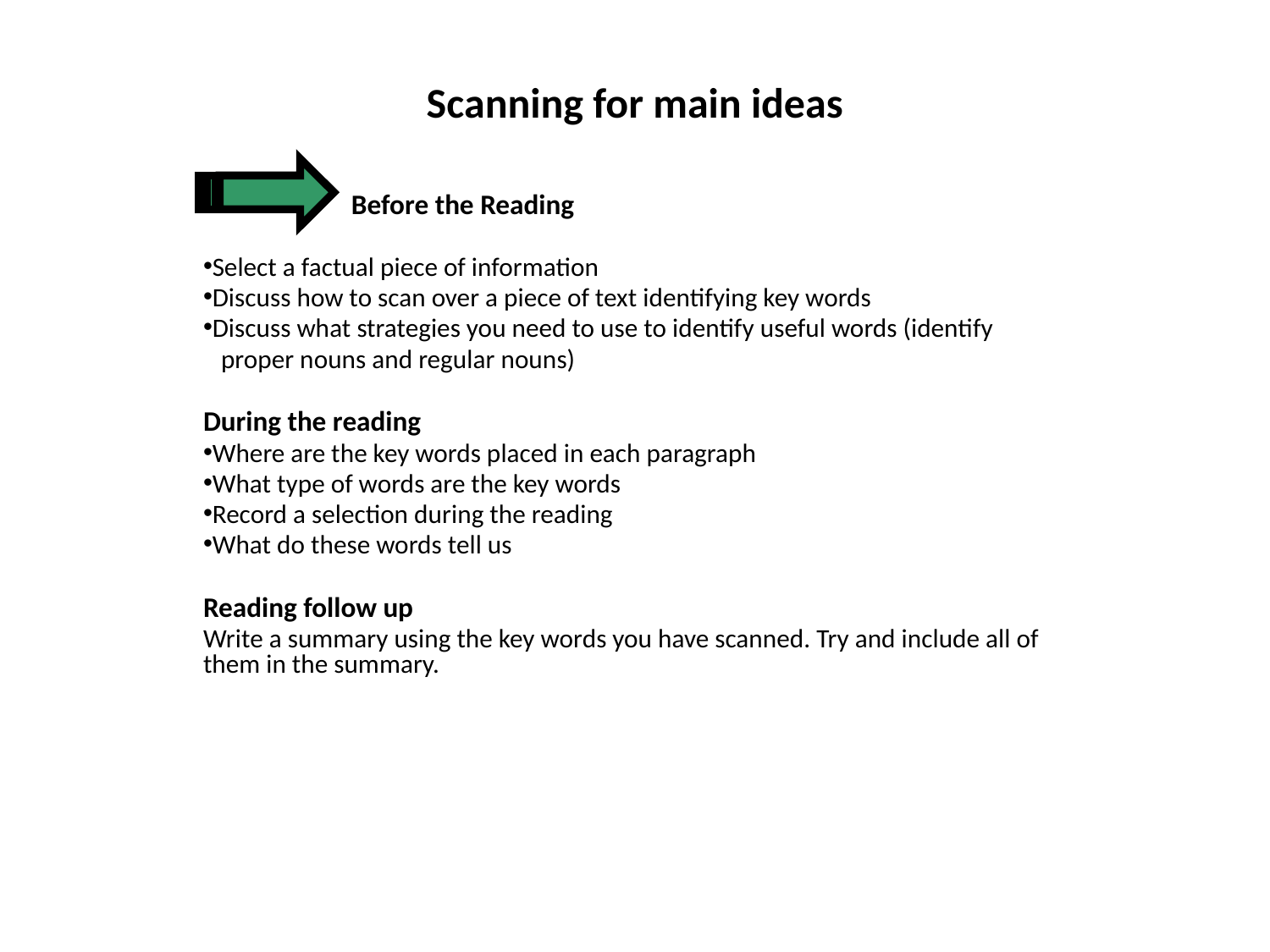

Scanning for main ideas

                         Before the Reading

Select a factual piece of information
Discuss how to scan over a piece of text identifying key words
Discuss what strategies you need to use to identify useful words (identify
   proper nouns and regular nouns)

During the reading
Where are the key words placed in each paragraph
What type of words are the key words
Record a selection during the reading
What do these words tell us

Reading follow up
Write a summary using the key words you have scanned. Try and include all of them in the summary.